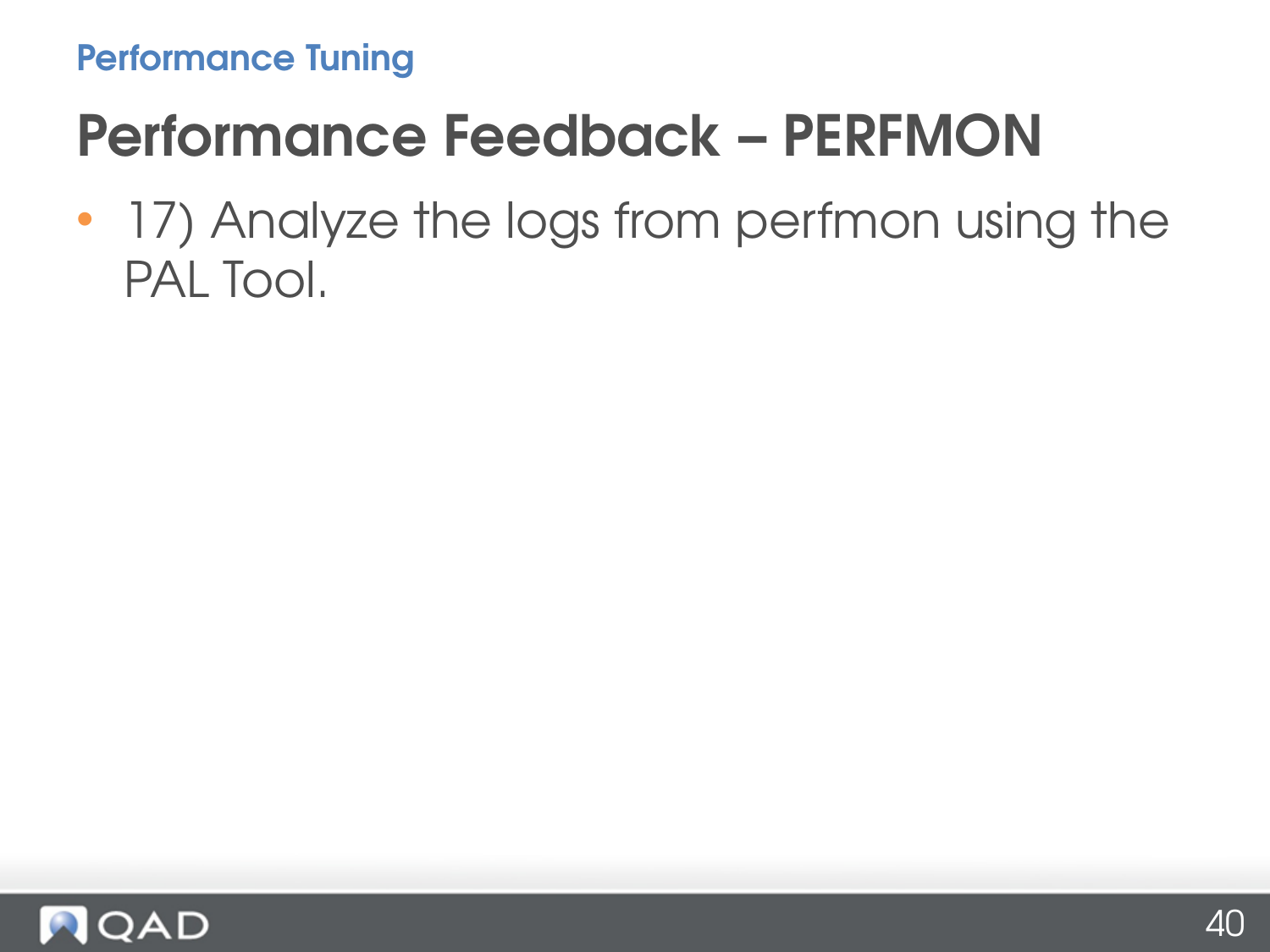

Performance Tuning
# Performance Feedback – PERFMON
17) Analyze the logs from perfmon using the PAL Tool.
40